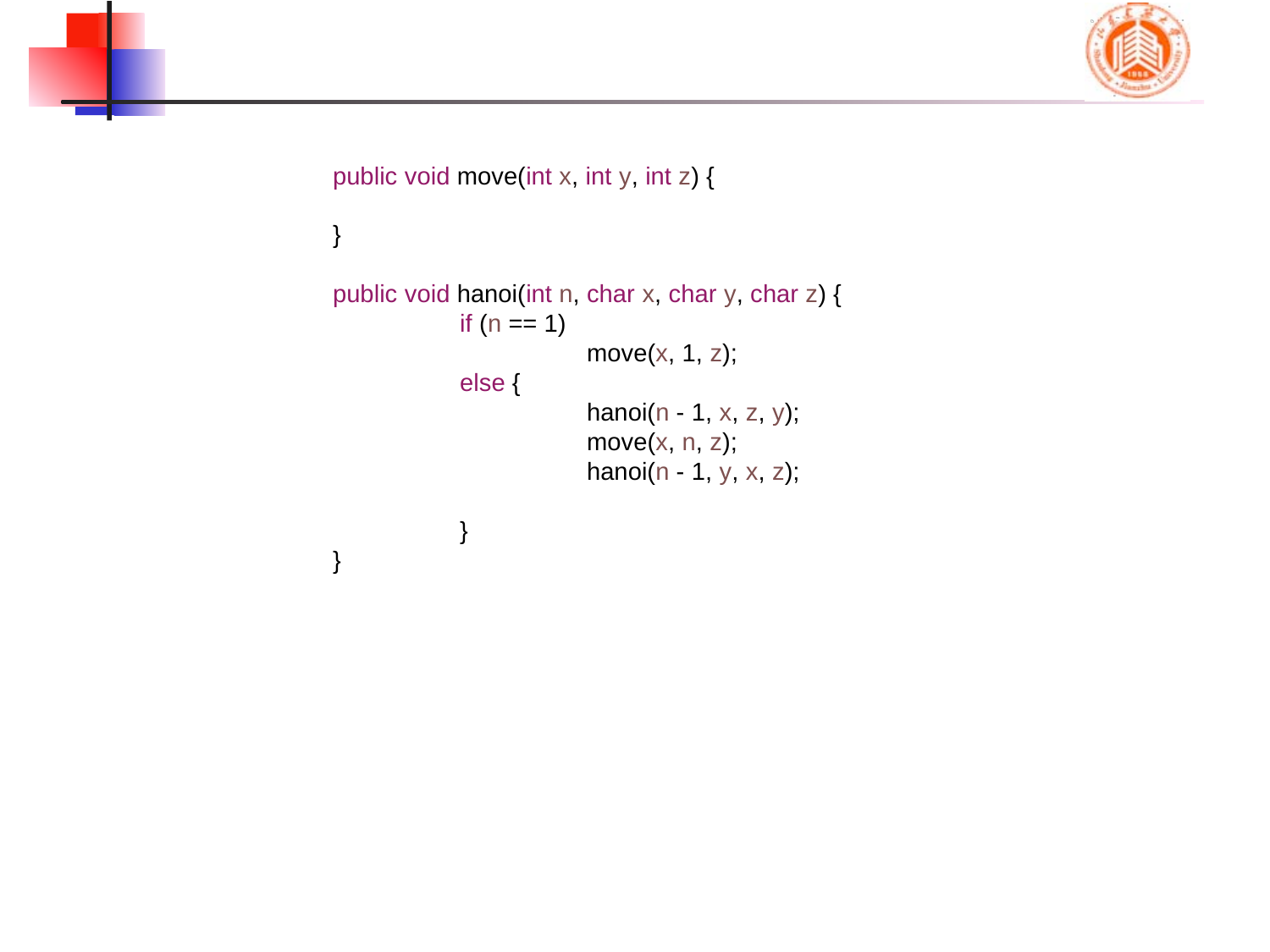

public void move(int x, int y, int z) {

	}

	public void hanoi(int n, char x, char y, char z) {
		if (n == 1)
			move(x, 1, z);
		else {
			hanoi(n - 1, x, z, y);
			move(x, n, z);
			hanoi(n - 1, y, x, z);

		}
	}